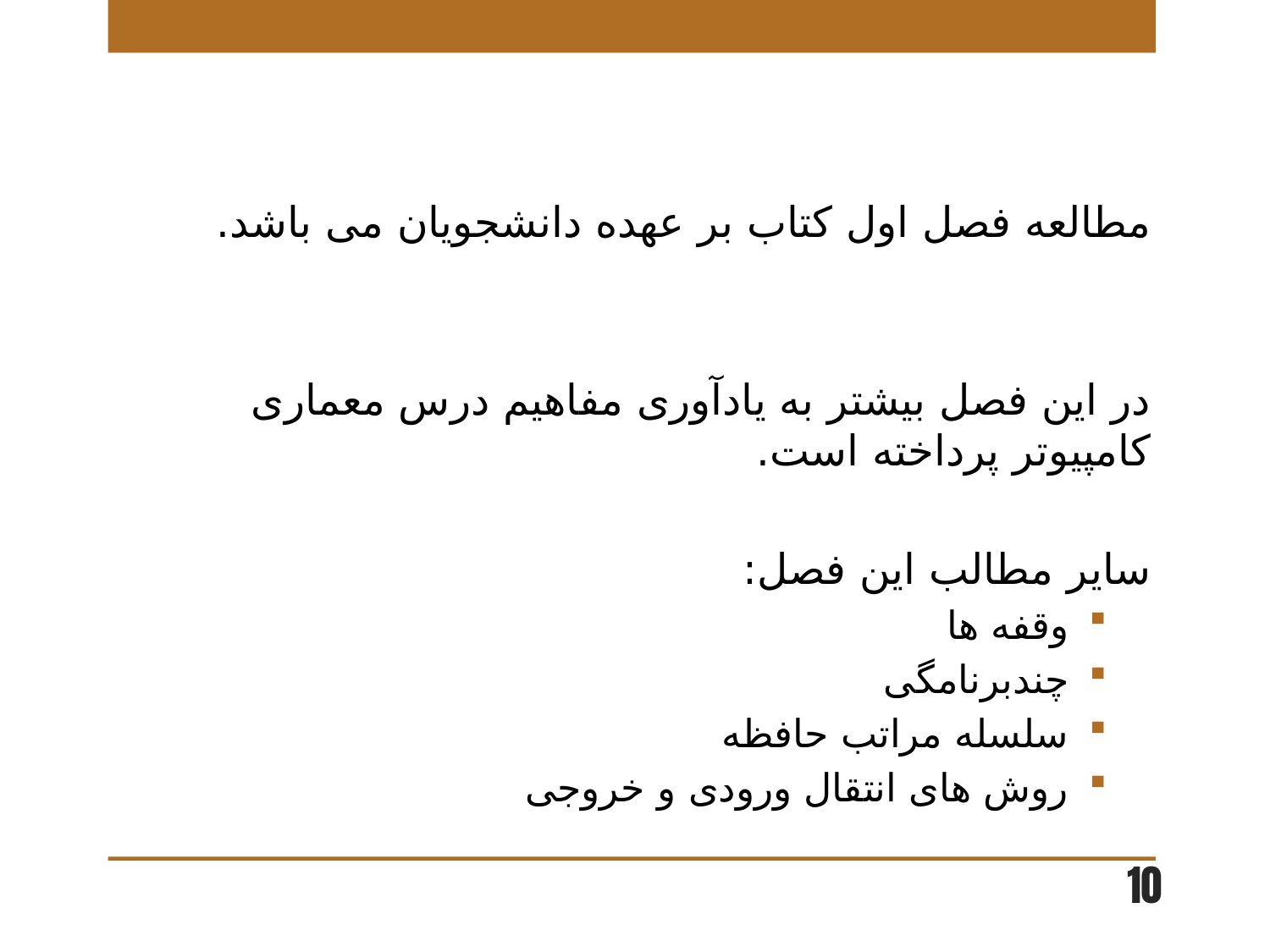

مطالعه فصل اول کتاب بر عهده دانشجویان می باشد.

در این فصل بیشتر به یادآوری مفاهیم درس معماری کامپیوتر پرداخته است.

سایر مطالب این فصل:
وقفه ها
چندبرنامگی
سلسله مراتب حافظه
روش های انتقال ورودی و خروجی
10